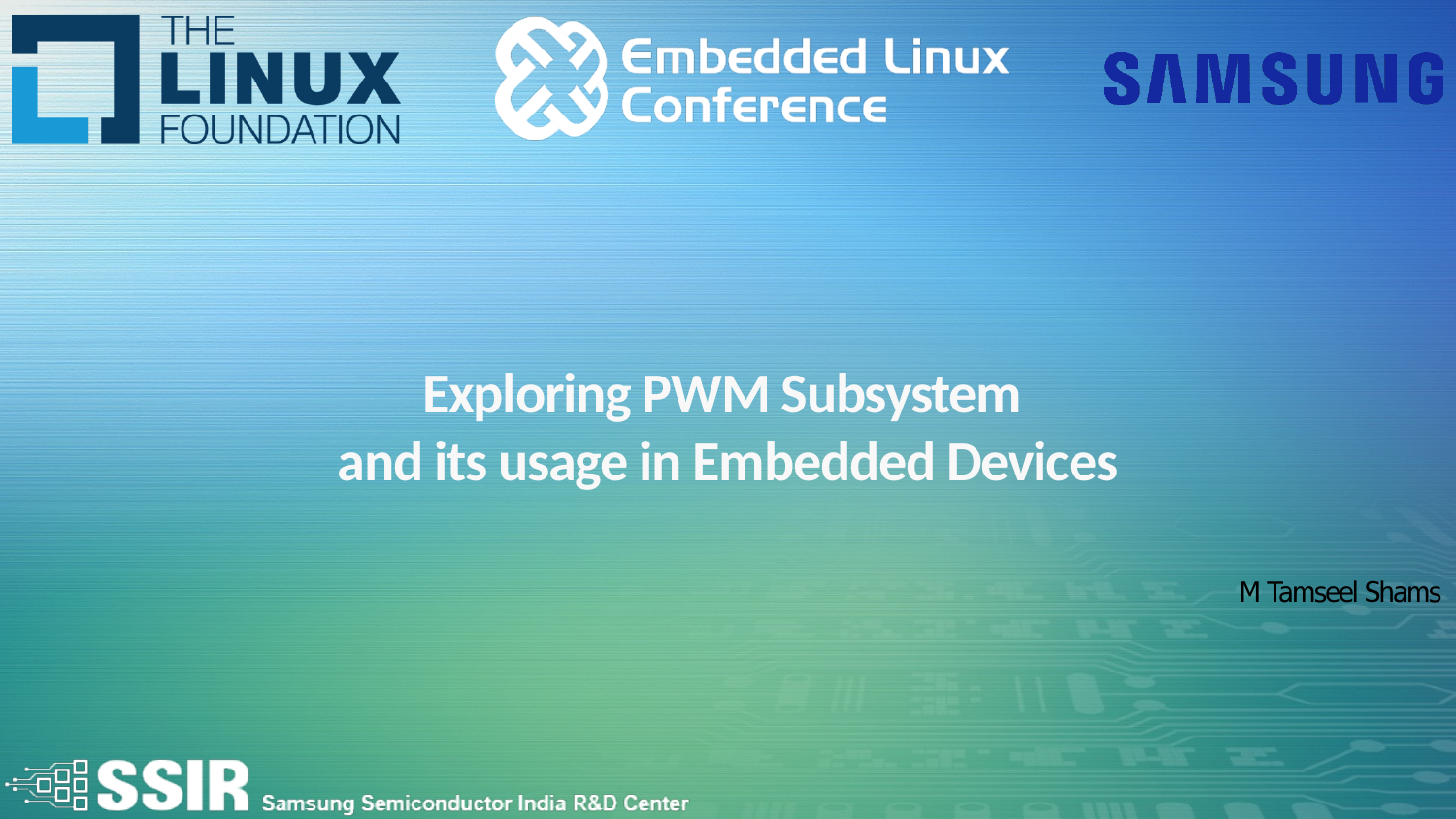

# Exploring PWM Subsystem and its usage in Embedded Devices
M Tamseel Shams